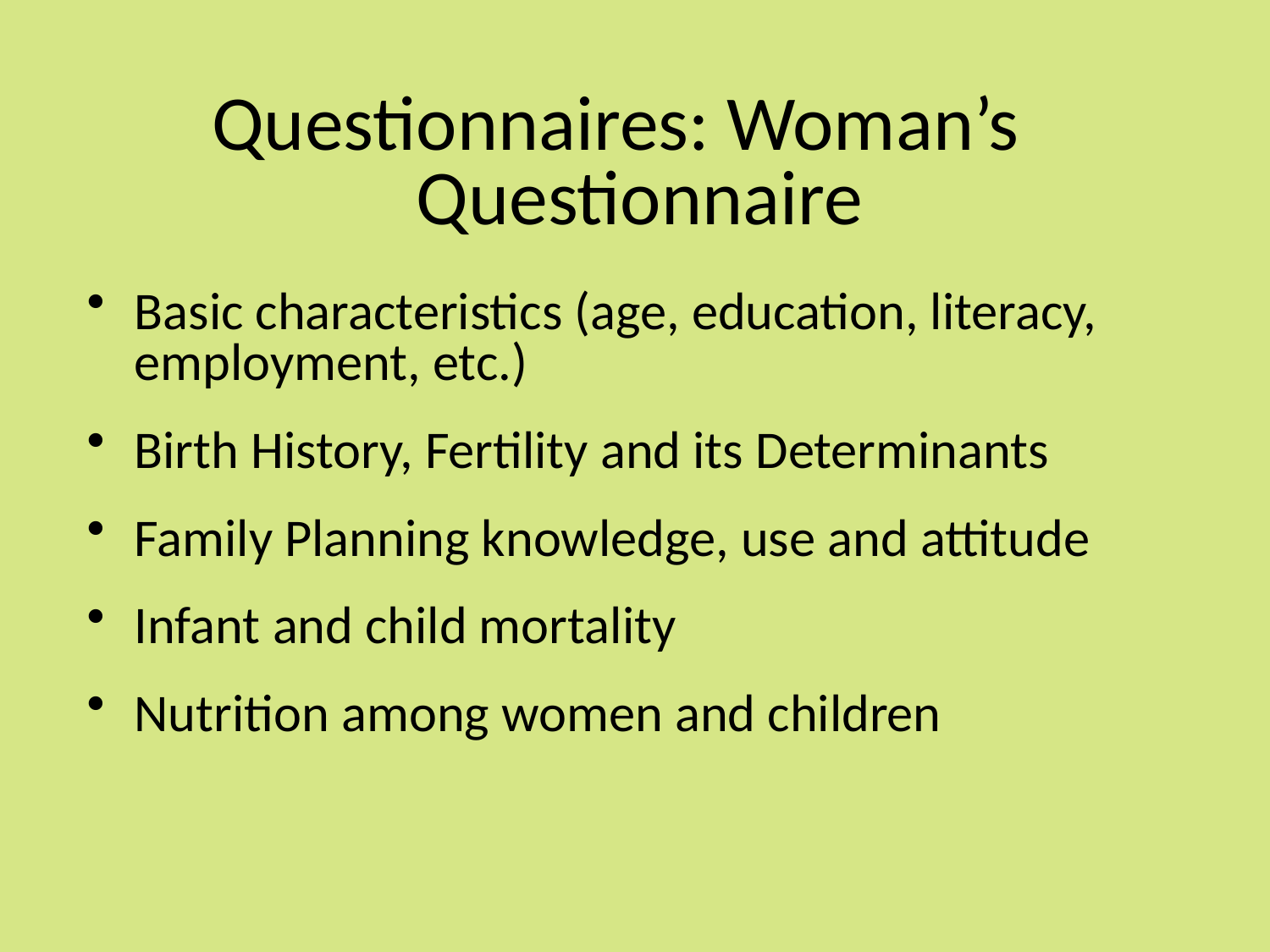

Questionnaires: Woman’s Questionnaire
Basic characteristics (age, education, literacy, employment, etc.)
Birth History, Fertility and its Determinants
Family Planning knowledge, use and attitude
Infant and child mortality
Nutrition among women and children